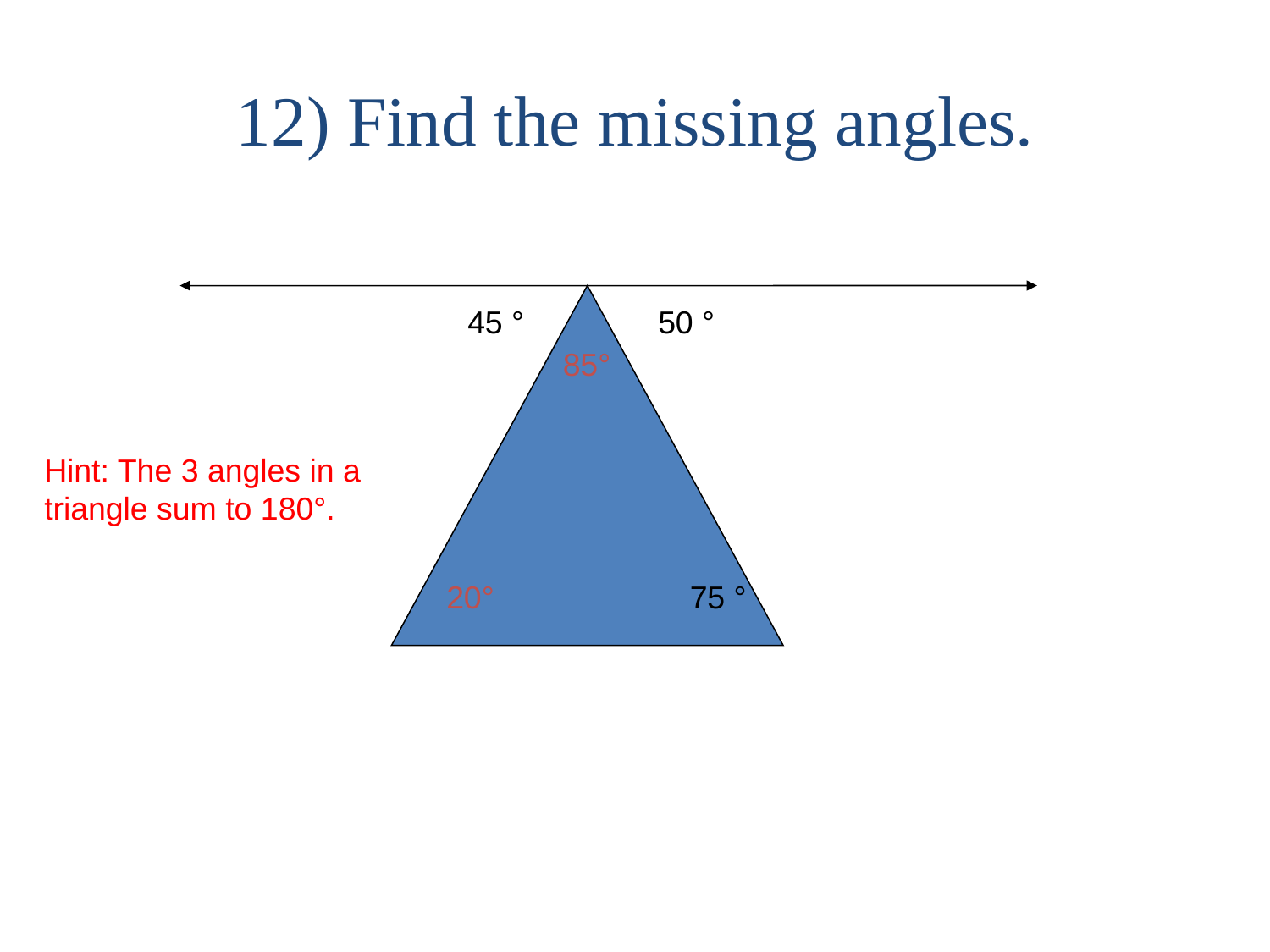

12) Find the missing angles.

45 °
50 °
85°
Hint: The 3 angles in a triangle sum to 180°.
20°
75 °